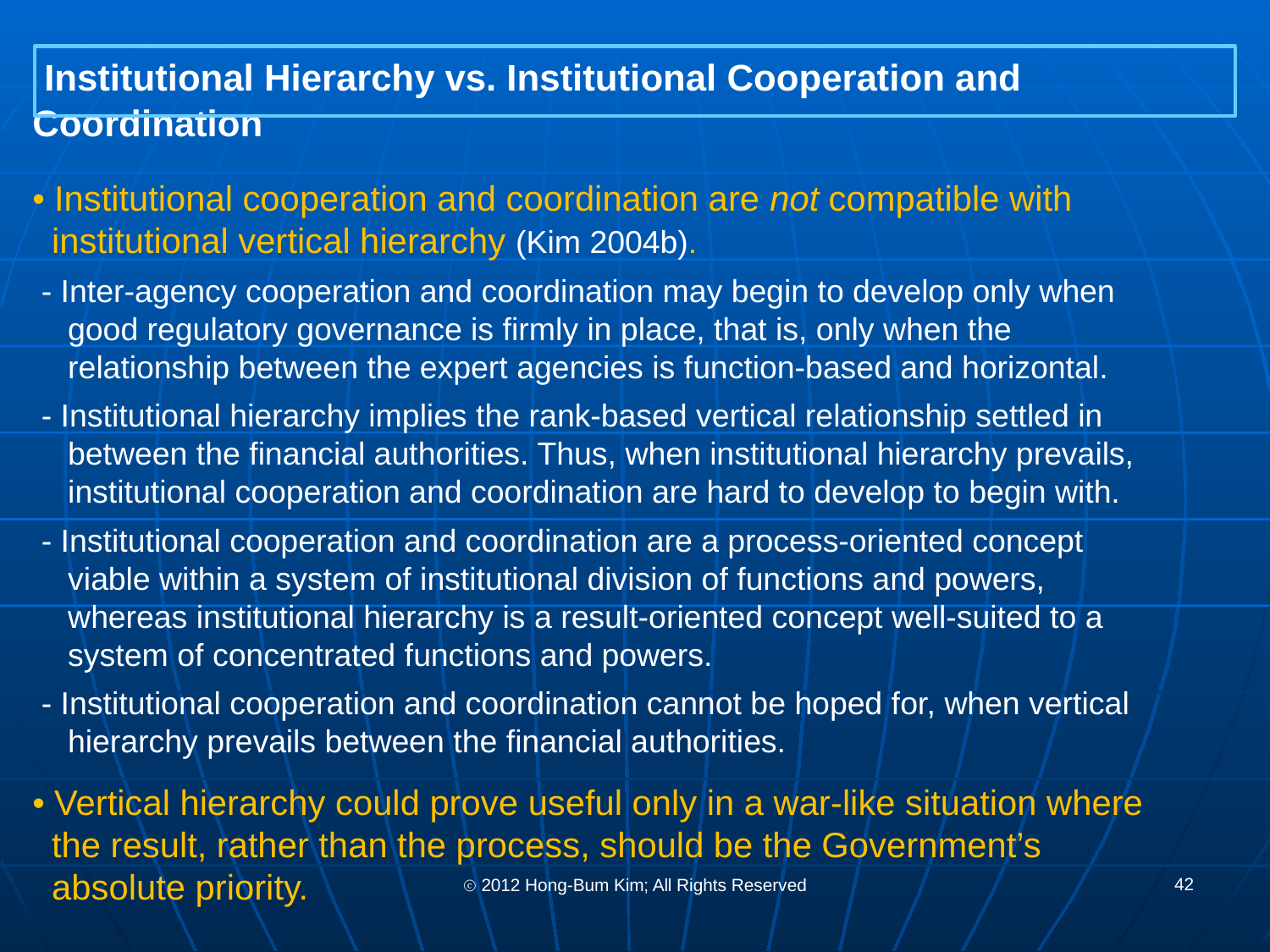

Institutional Hierarchy vs. Institutional Cooperation and Coordination

• Institutional cooperation and coordination are not compatible with
  institutional vertical hierarchy (Kim 2004b).

 - Inter-agency cooperation and coordination may begin to develop only when
    good regulatory governance is firmly in place, that is, only when the
    relationship between the expert agencies is function-based and horizontal.

 - Institutional hierarchy implies the rank-based vertical relationship settled in
    between the financial authorities. Thus, when institutional hierarchy prevails,
    institutional cooperation and coordination are hard to develop to begin with.

 - Institutional cooperation and coordination are a process-oriented concept
    viable within a system of institutional division of functions and powers,
    whereas institutional hierarchy is a result-oriented concept well-suited to a
    system of concentrated functions and powers.

 - Institutional cooperation and coordination cannot be hoped for, when vertical
    hierarchy prevails between the financial authorities.

• Vertical hierarchy could prove useful only in a war-like situation where
  the result, rather than the process, should be the Government’s
  absolute priority.

42
ⓒ 2012 Hong-Bum Kim; All Rights Reserved